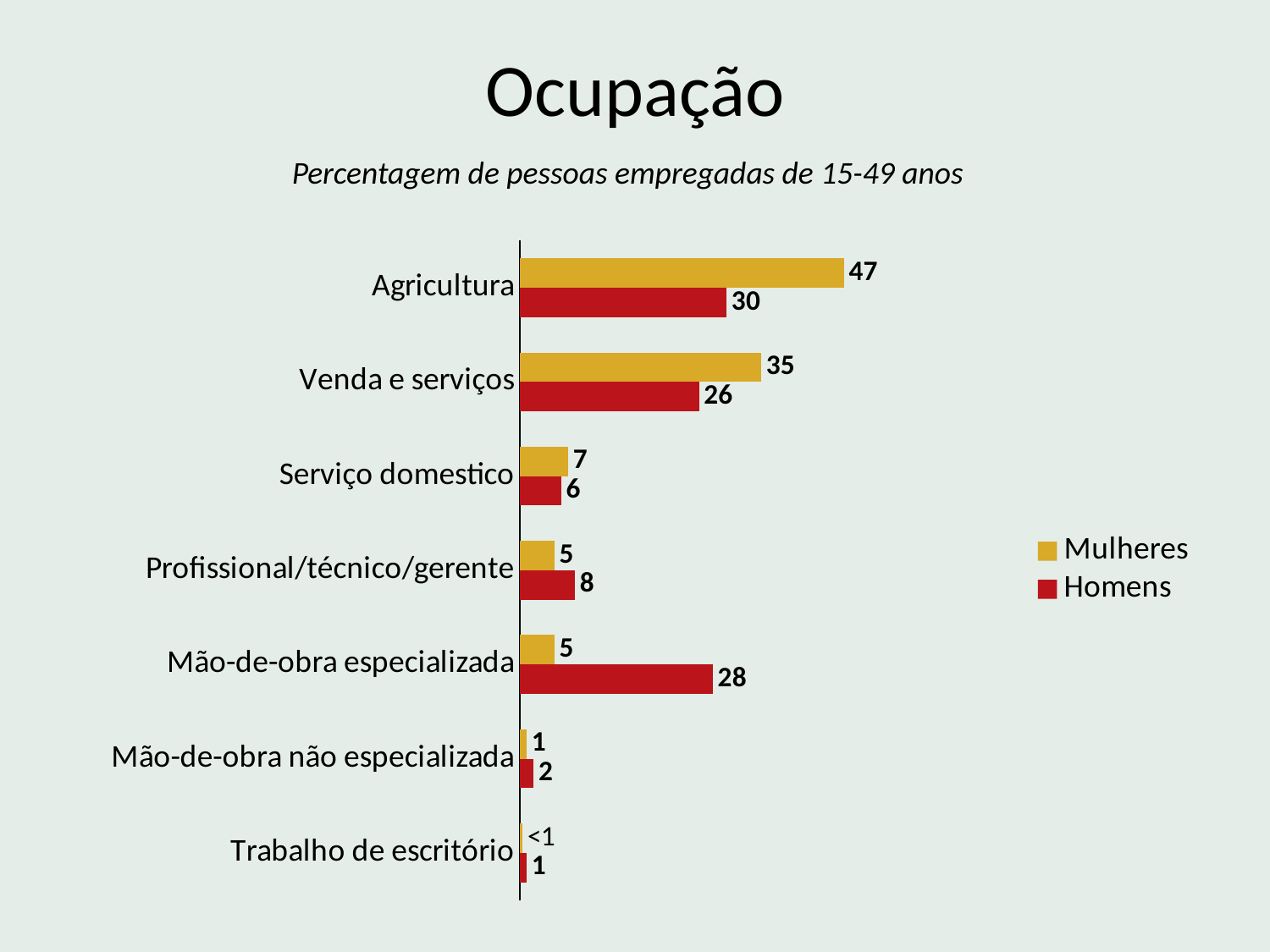

# Ocupação
Percentagem de pessoas empregadas de 15-49 anos

### Chart

| Category | Homens | Mulheres |
|---|---|---|
| Trabalho de escritório | 1.0 | 0.4 |
| Mão-de-obra não especializada | 2.0 | 1.0 |
| Mão-de-obra especializada | 28.0 | 5.0 |
| Profissional/técnico/gerente | 8.0 | 5.0 |
| Serviço domestico | 6.0 | 7.0 |
| Venda e serviços | 26.0 | 35.0 |
| Agricultura | 30.0 | 47.0 |